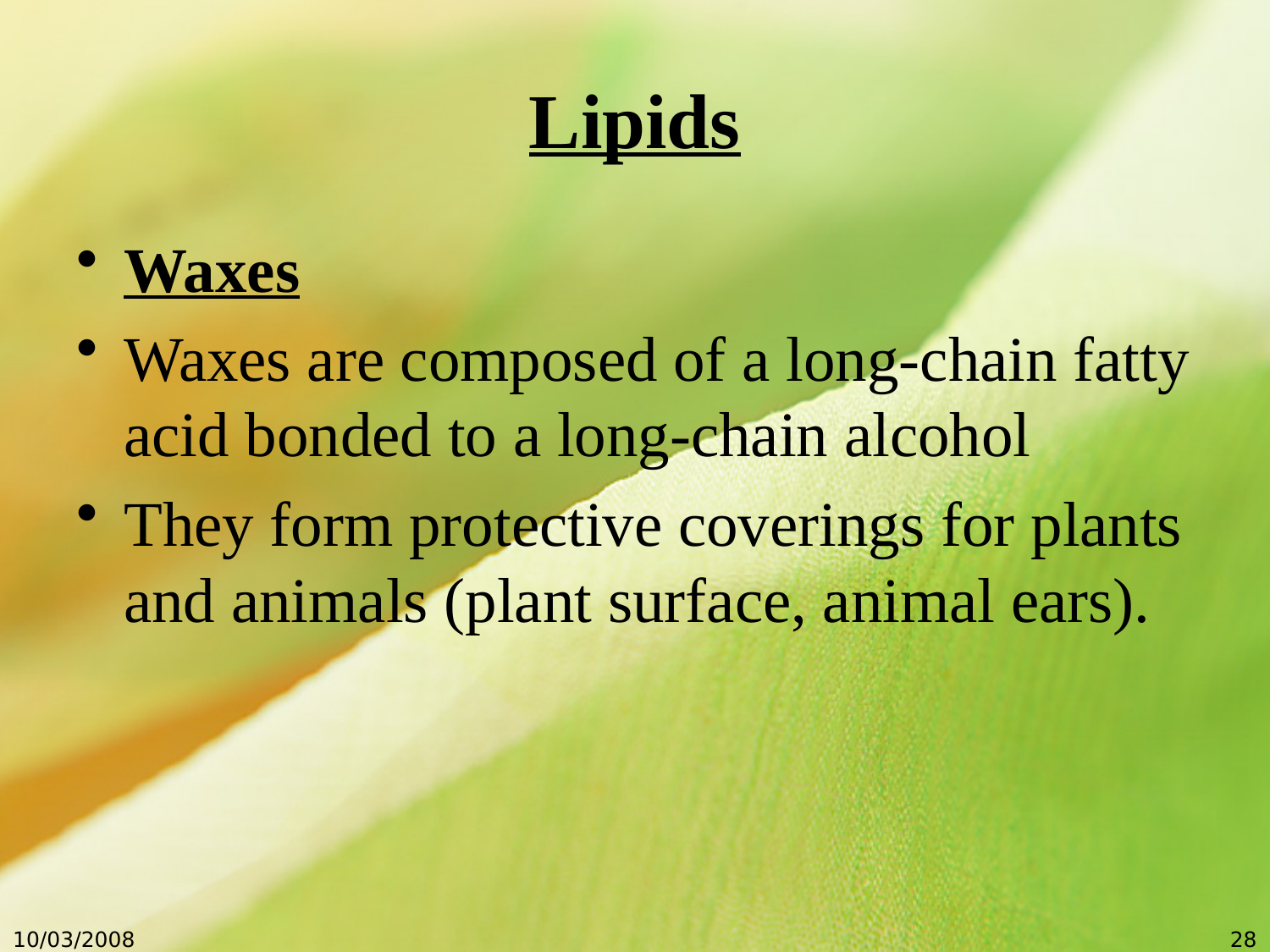

# Lipids
Waxes
Waxes are composed of a long-chain fatty acid bonded to a long-chain alcohol
They form protective coverings for plants and animals (plant surface, animal ears).

10/03/2008
28